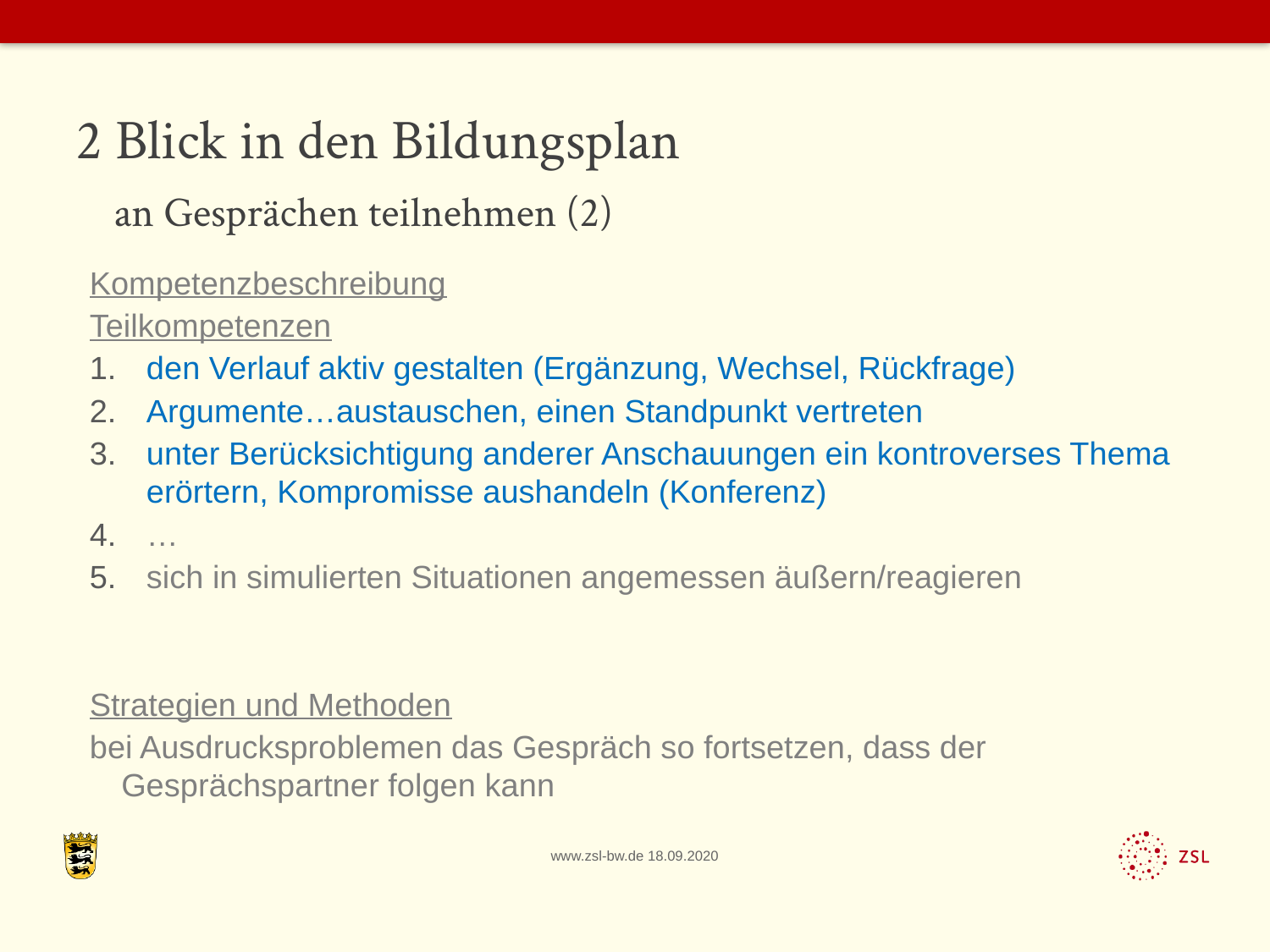

# 2 Blick in den Bildungsplan an Gesprächen teilnehmen (2)
Kompetenzbeschreibung
Teilkompetenzen
den Verlauf aktiv gestalten (Ergänzung, Wechsel, Rückfrage)
Argumente…austauschen, einen Standpunkt vertreten
unter Berücksichtigung anderer Anschauungen ein kontroverses Thema erörtern, Kompromisse aushandeln (Konferenz)
…
sich in simulierten Situationen angemessen äußern/reagieren

Strategien und Methoden
bei Ausdrucksproblemen das Gespräch so fortsetzen, dass der Gesprächspartner folgen kann